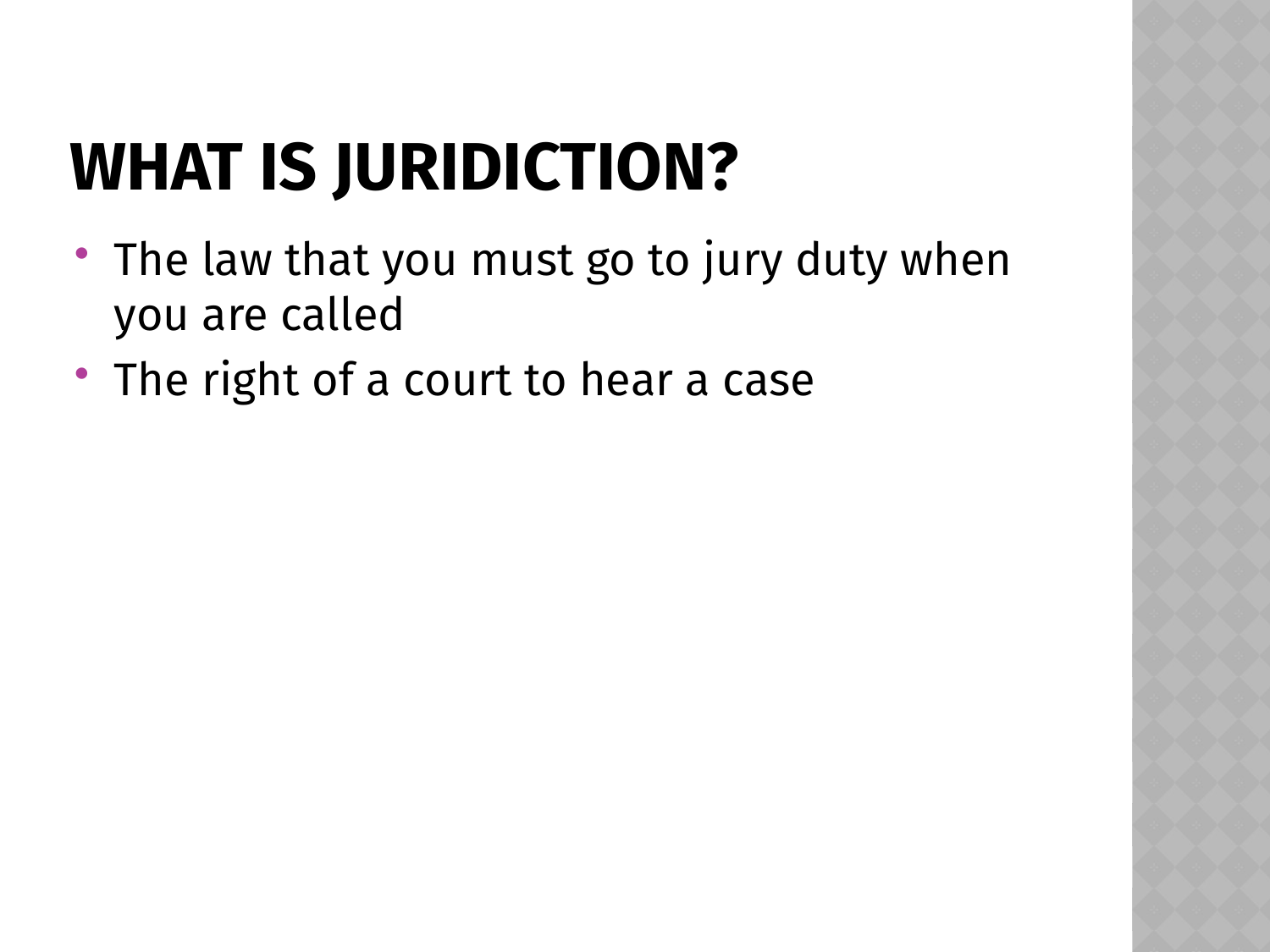

# What is Juridiction?
The law that you must go to jury duty when you are called
The right of a court to hear a case